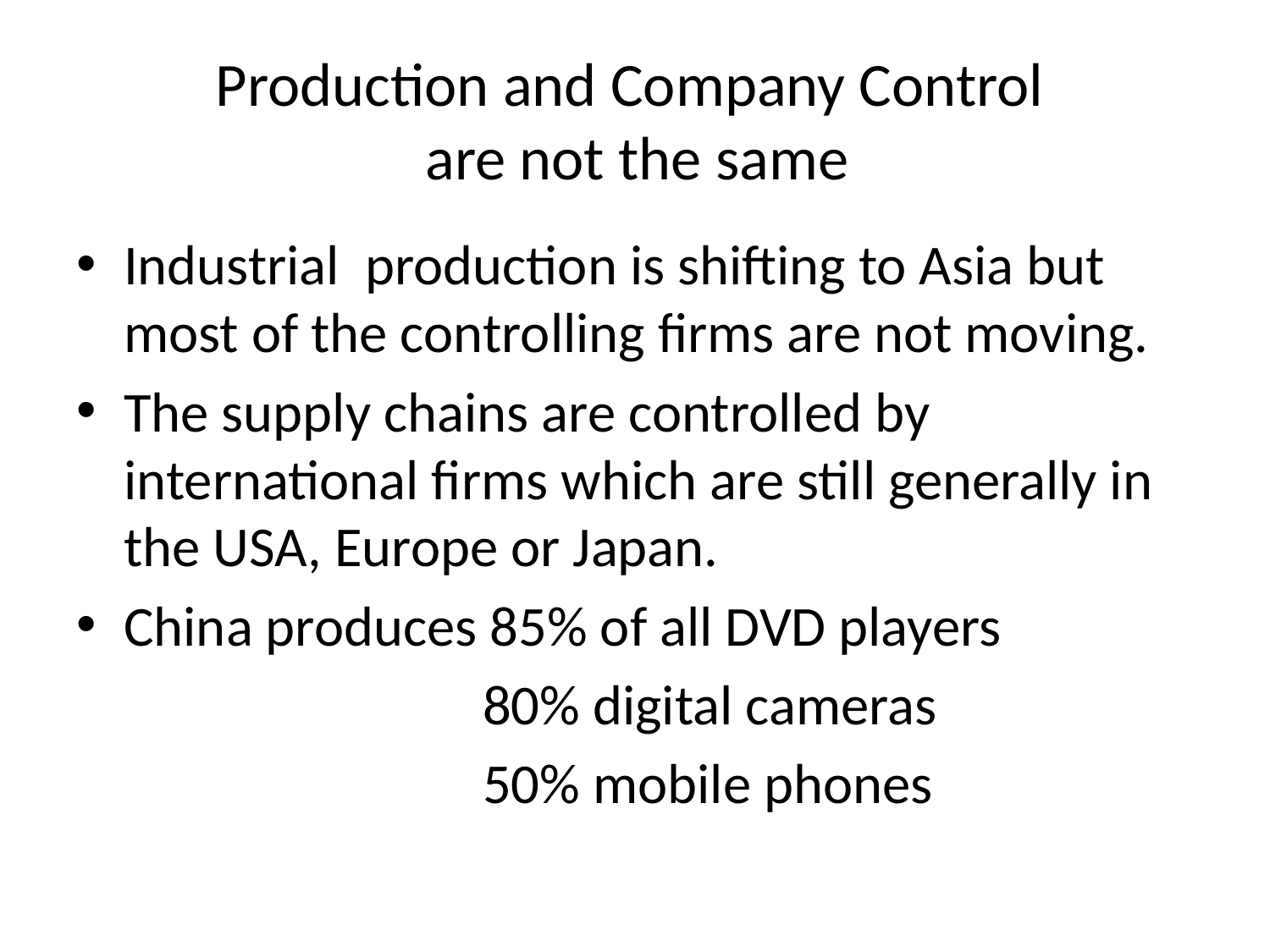

# Production and Company Control are not the same
Industrial  production is shifting to Asia but most of the controlling firms are not moving.
The supply chains are controlled by international firms which are still generally in the USA, Europe or Japan.
China produces 85% of all DVD players
                                80% digital cameras
                                50% mobile phones